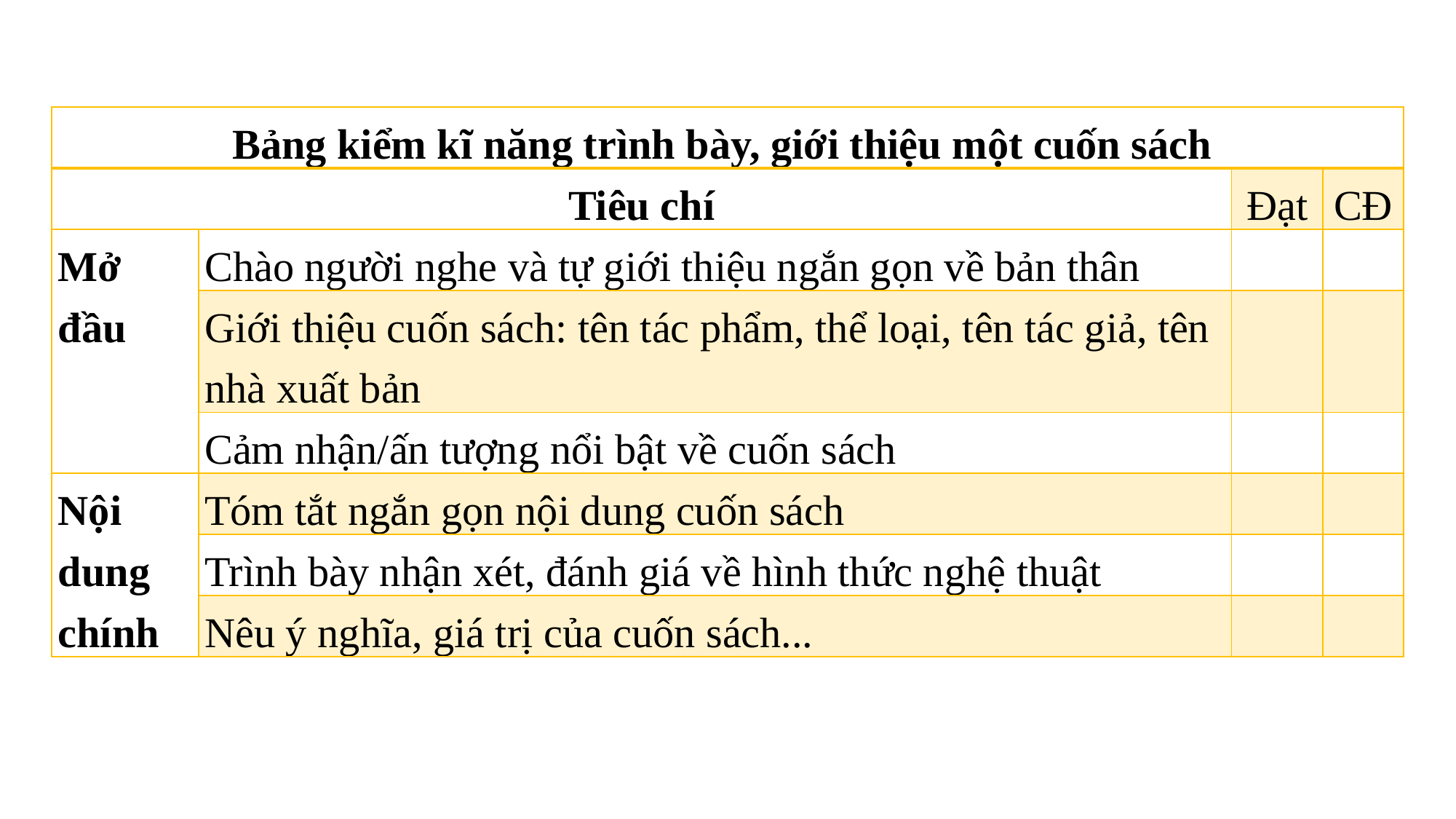

| Bảng kiểm kĩ năng trình bày, giới thiệu một cuốn sách |  |  |  |
| --- | --- | --- | --- |
| Tiêu chí |  | Đạt | CĐ |
| Mở đầu | Chào người nghe và tự giới thiệu ngắn gọn về bản thân |  |  |
|  | Giới thiệu cuốn sách: tên tác phẩm, thể loại, tên tác giả, tên nhà xuất bản |  |  |
|  | Cảm nhận/ấn tượng nổi bật về cuốn sách |  |  |
| Nội dung chính | Tóm tắt ngắn gọn nội dung cuốn sách |  |  |
|  | Trình bày nhận xét, đánh giá về hình thức nghệ thuật |  |  |
|  | Nêu ý nghĩa, giá trị của cuốn sách... |  |  |